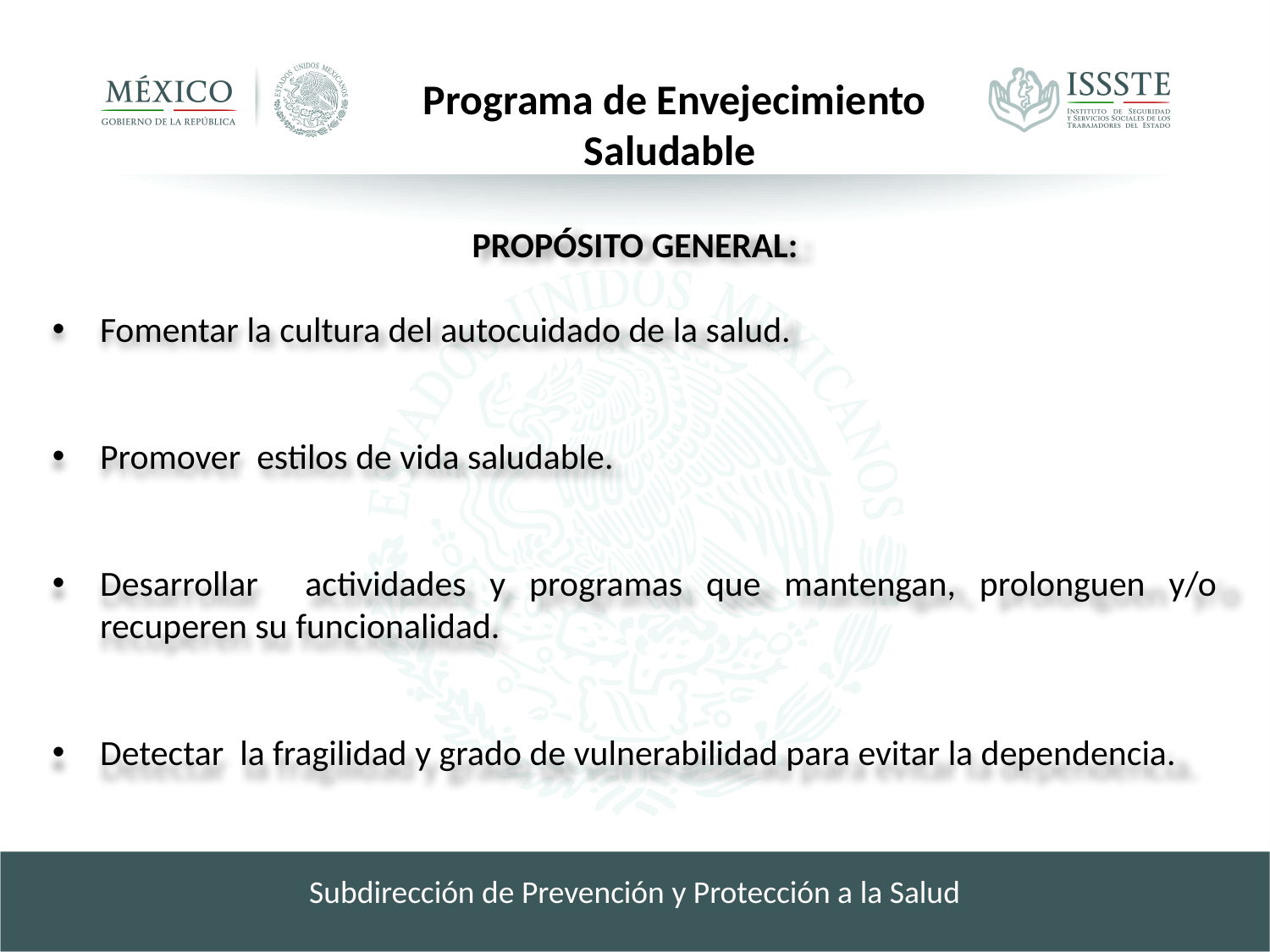

Programa de Envejecimiento Saludable
PROPÓSITO GENERAL:

Fomentar la cultura del autocuidado de la salud.

Promover  estilos de vida saludable.

Desarrollar  actividades y programas que mantengan, prolonguen y/o recuperen su funcionalidad.

Detectar  la fragilidad y grado de vulnerabilidad para evitar la dependencia.
Subdirección de Prevención y Protección a la Salud